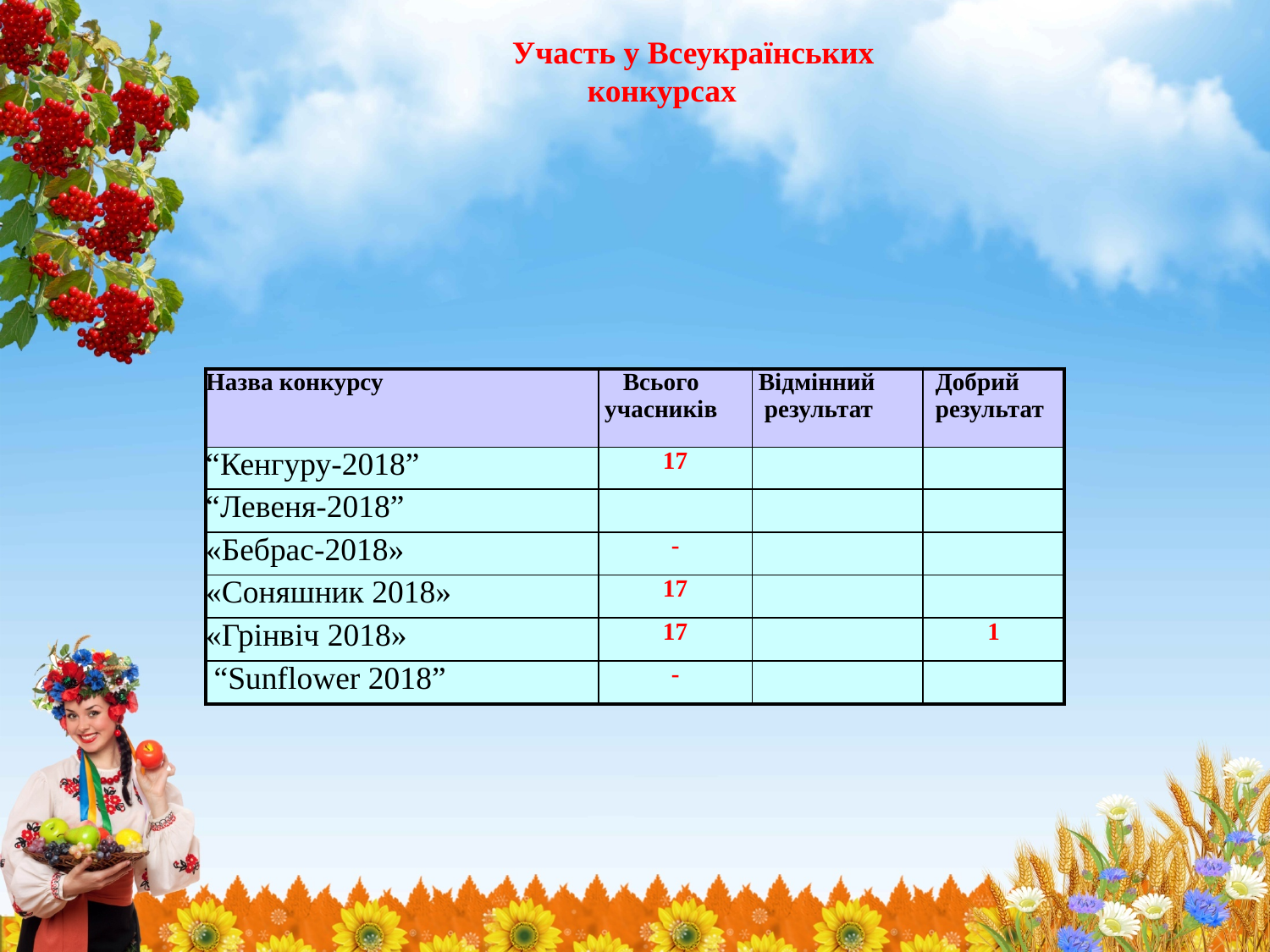

Участь у Всеукраїнських конкурсах
| Назва конкурсу | Всього учасників | Відмінний результат | Добрий результат |
| --- | --- | --- | --- |
| “Кенгуру-2018” | 17 |  |  |
| “Левеня-2018” |  |  |  |
| «Бебрас-2018» | - |  |  |
| «Соняшник 2018» | 17 |  |  |
| «Грінвіч 2018» | 17 |  | 1 |
| “Sunflower 2018” | - |  |  |